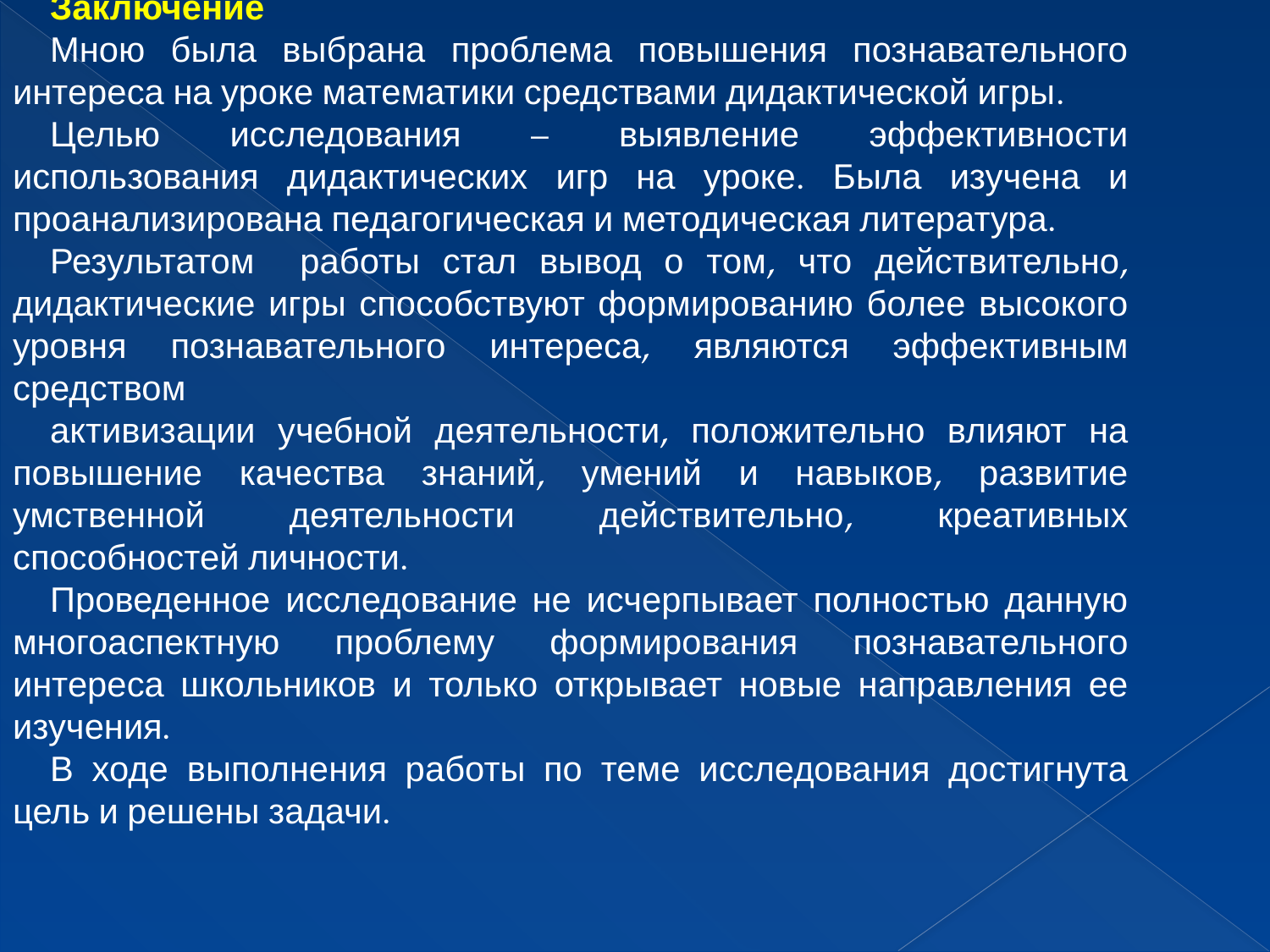

Заключение
Мною была выбрана проблема повышения познавательного интереса на уроке математики средствами дидактической игры.
Целью исследования – выявление эффективности использования дидактических игр на уроке. Была изучена и проанализирована педагогическая и методическая литература.
Результатом  работы стал вывод о том, что действительно, дидактические игры способствуют формированию более высокого уровня познавательного интереса, являются эффективным средством
активизации учебной деятельности, положительно влияют на повышение качества знаний, умений и навыков, развитие умственной деятельности действительно, креативных способностей личности.
Проведенное исследование не исчерпывает полностью данную многоаспектную проблему формирования познавательного интереса школьников и только открывает новые направления ее изучения.
В ходе выполнения работы по теме исследования достигнута цель и решены задачи.